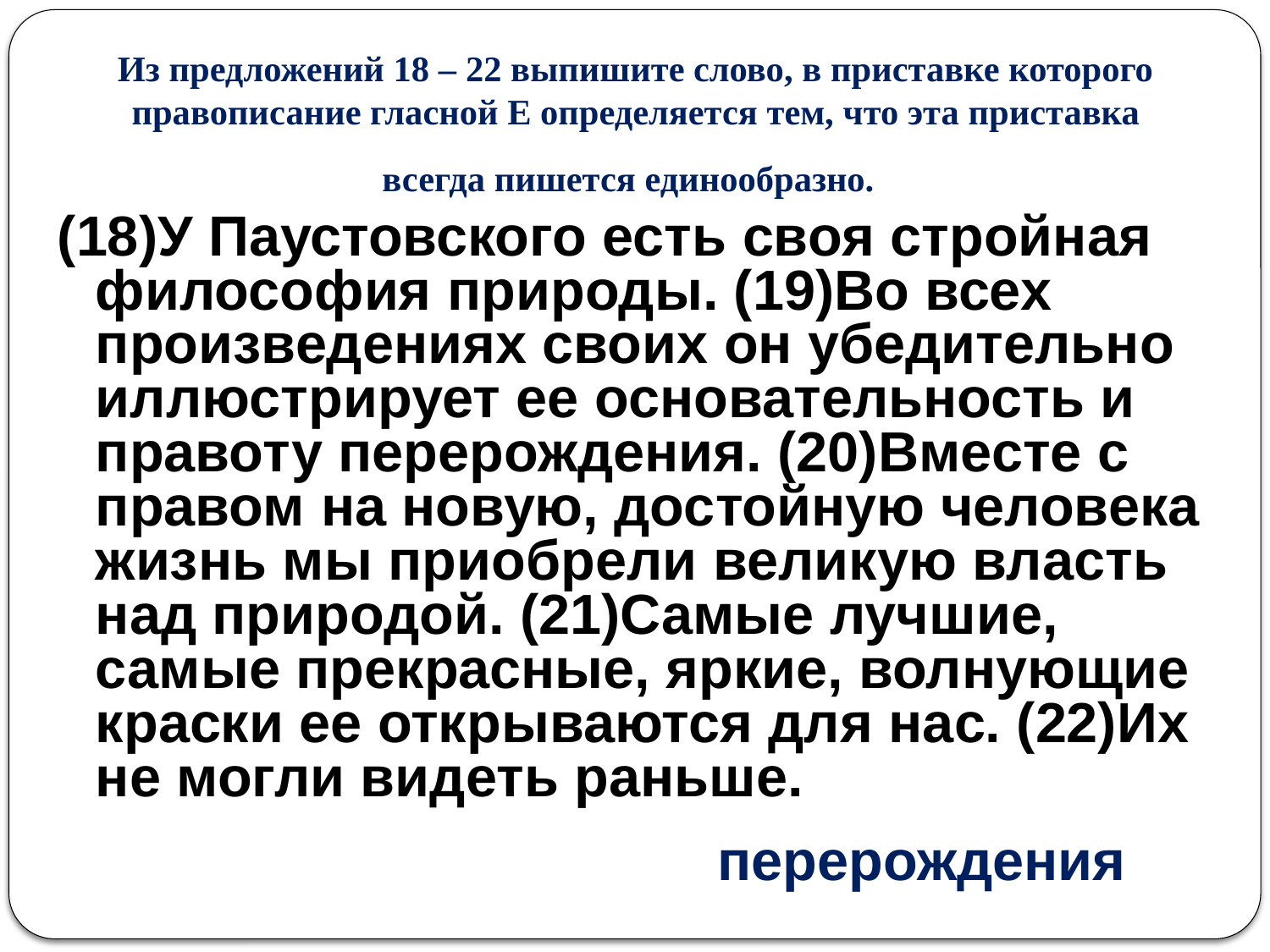

# Из предложений 18 – 22 выпишите слово, в приставке которого правописание гласной Е определяется тем, что эта приставка всегда пишется единообразно.
(18)У Паустовского есть своя стройная философия природы. (19)Во всех произведениях своих он убедительно иллюстрирует ее основательность и правоту перерождения. (20)Вместе с правом на новую, достойную человека жизнь мы приобрели великую власть над природой. (21)Самые лучшие, самые прекрасные, яркие, волнующие краски ее открываются для нас. (22)Их не могли видеть раньше.
перерождения